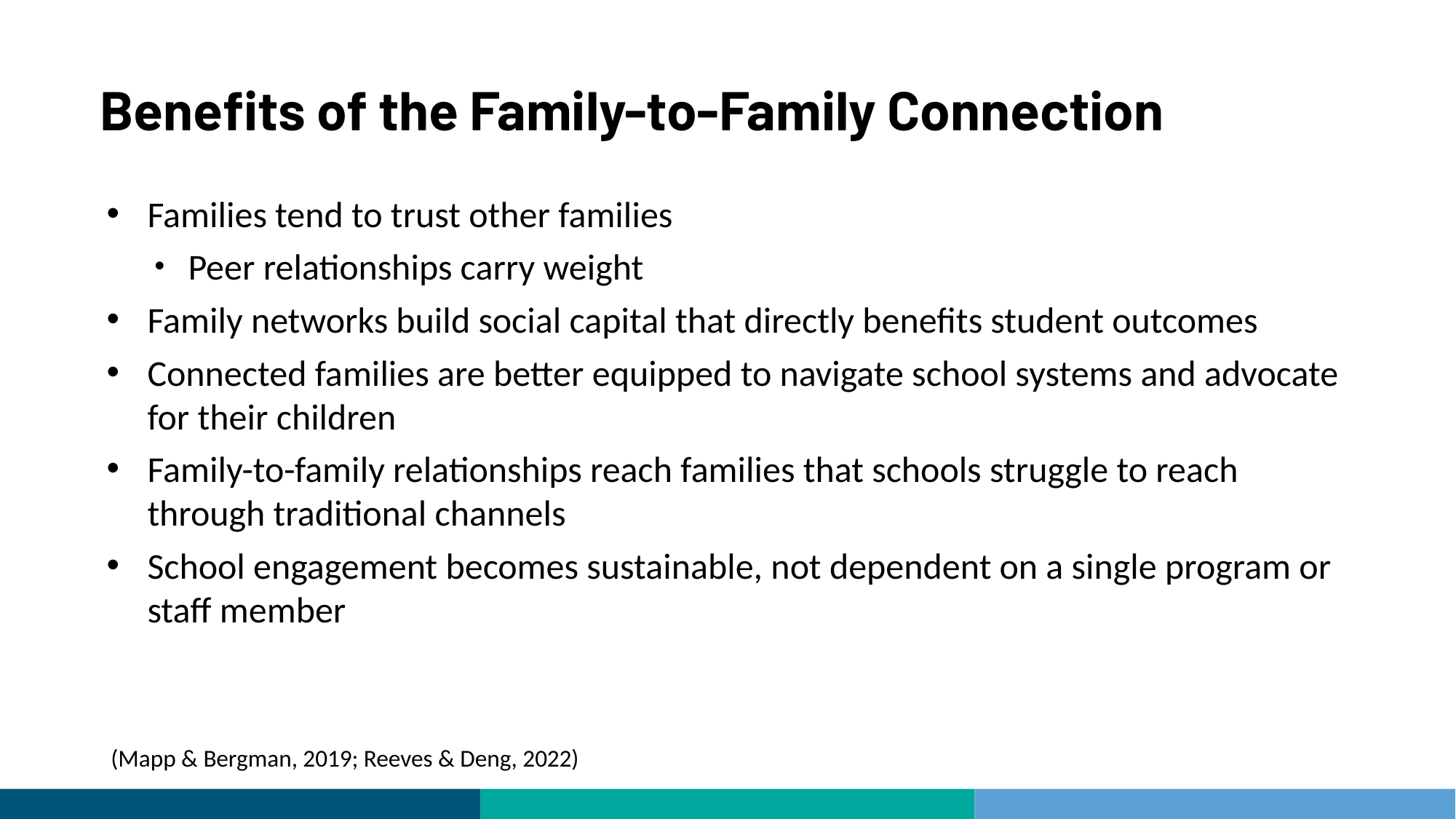

# Benefits of the Family-to-Family Connection
Families tend to trust other families
Peer relationships carry weight
Family networks build social capital that directly benefits student outcomes
Connected families are better equipped to navigate school systems and advocate for their children
Family-to-family relationships reach families that schools struggle to reach through traditional channels
School engagement becomes sustainable, not dependent on a single program or staff member
(Mapp & Bergman, 2019; Reeves & Deng, 2022)